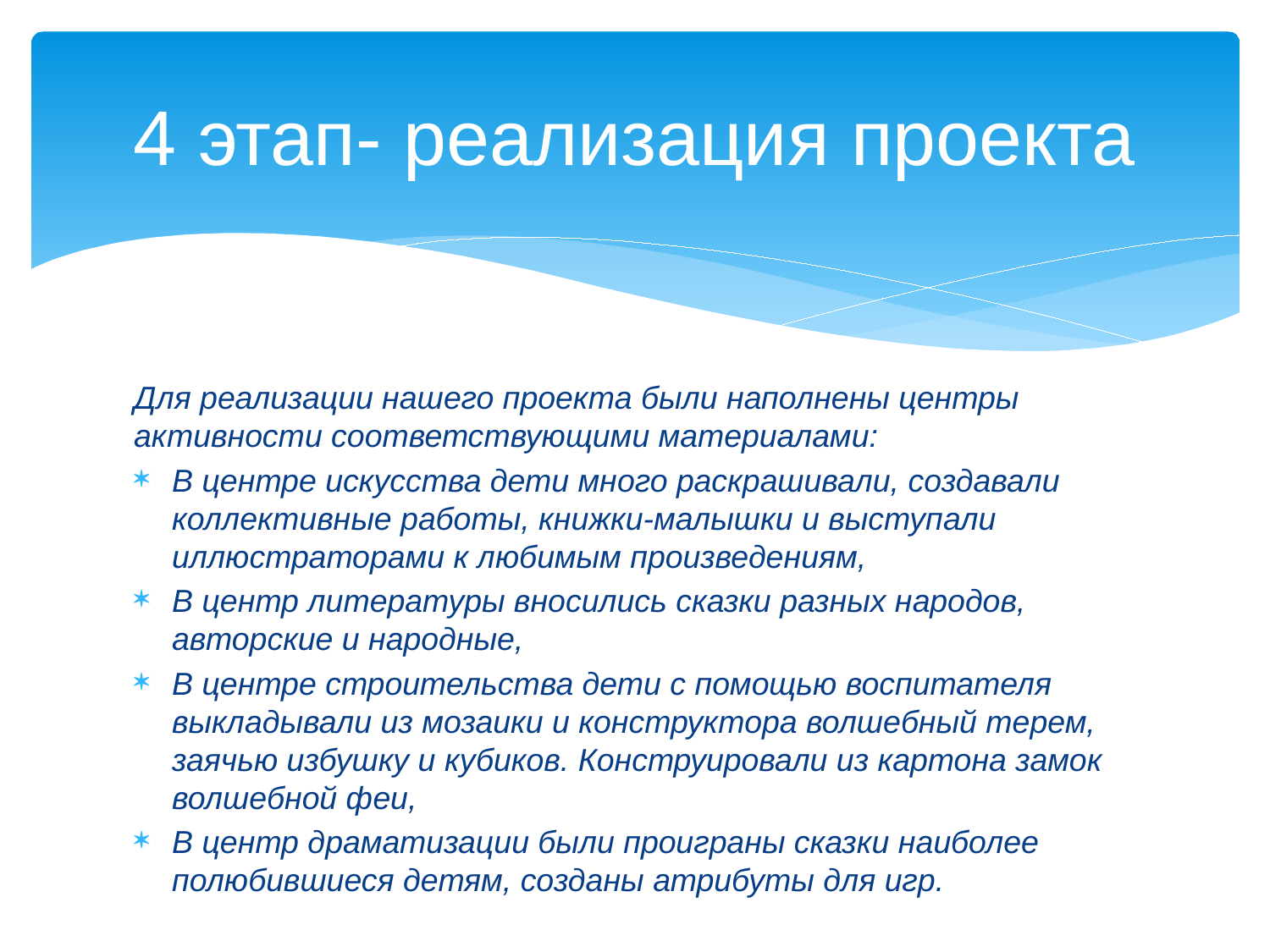

# 4 этап- реализация проекта
Для реализации нашего проекта были наполнены центры активности соответствующими материалами:
В центре искусства дети много раскрашивали, создавали коллективные работы, книжки-малышки и выступали иллюстраторами к любимым произведениям,
В центр литературы вносились сказки разных народов, авторские и народные,
В центре строительства дети с помощью воспитателя выкладывали из мозаики и конструктора волшебный терем, заячью избушку и кубиков. Конструировали из картона замок волшебной феи,
В центр драматизации были проиграны сказки наиболее полюбившиеся детям, созданы атрибуты для игр.